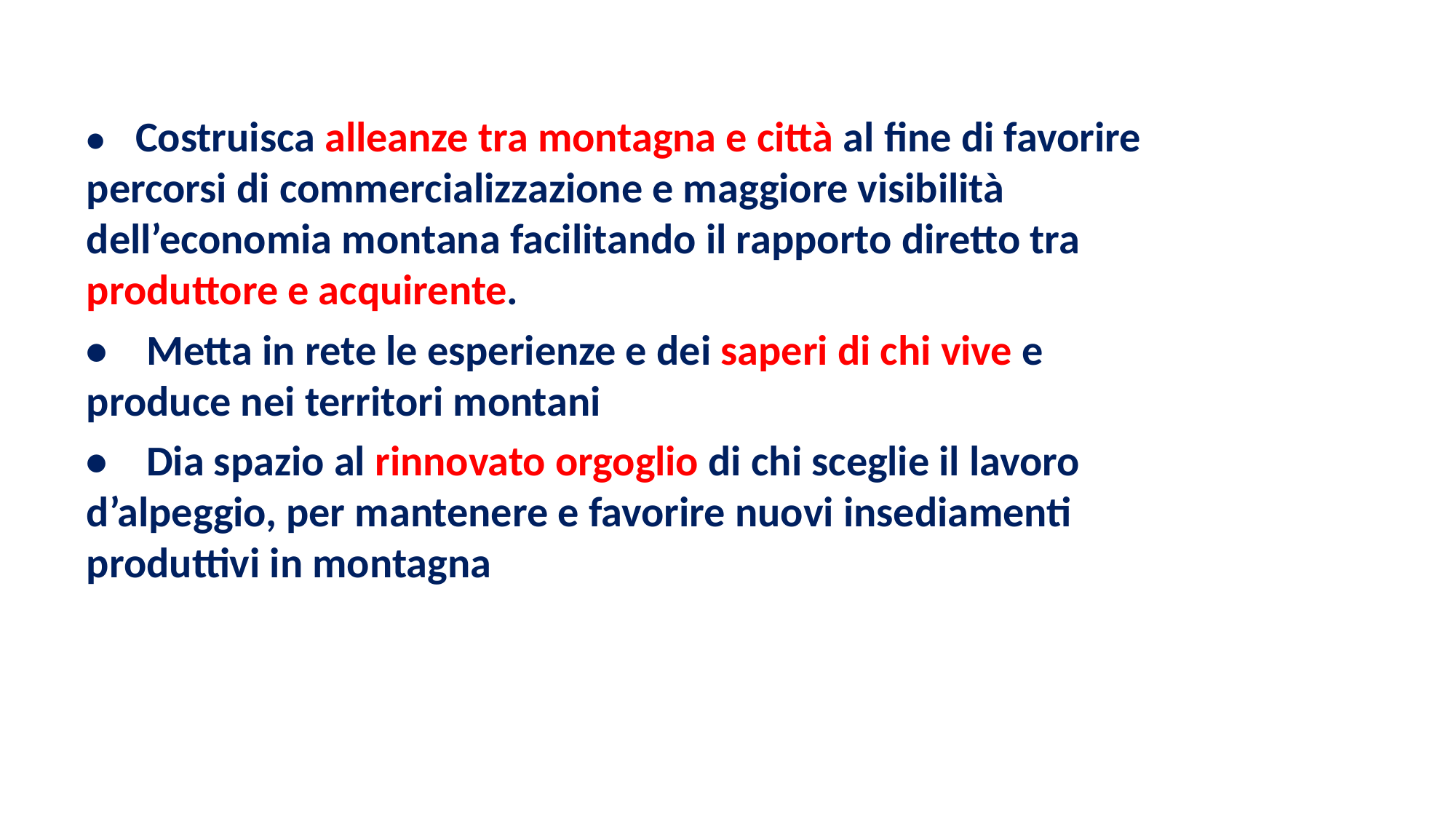

•    Costruisca alleanze tra montagna e città al fine di favorire percorsi di commercializzazione e maggiore visibilità dell’economia montana facilitando il rapporto diretto tra produttore e acquirente.
•    Metta in rete le esperienze e dei saperi di chi vive e produce nei territori montani
•    Dia spazio al rinnovato orgoglio di chi sceglie il lavoro d’alpeggio, per mantenere e favorire nuovi insediamenti produttivi in montagna